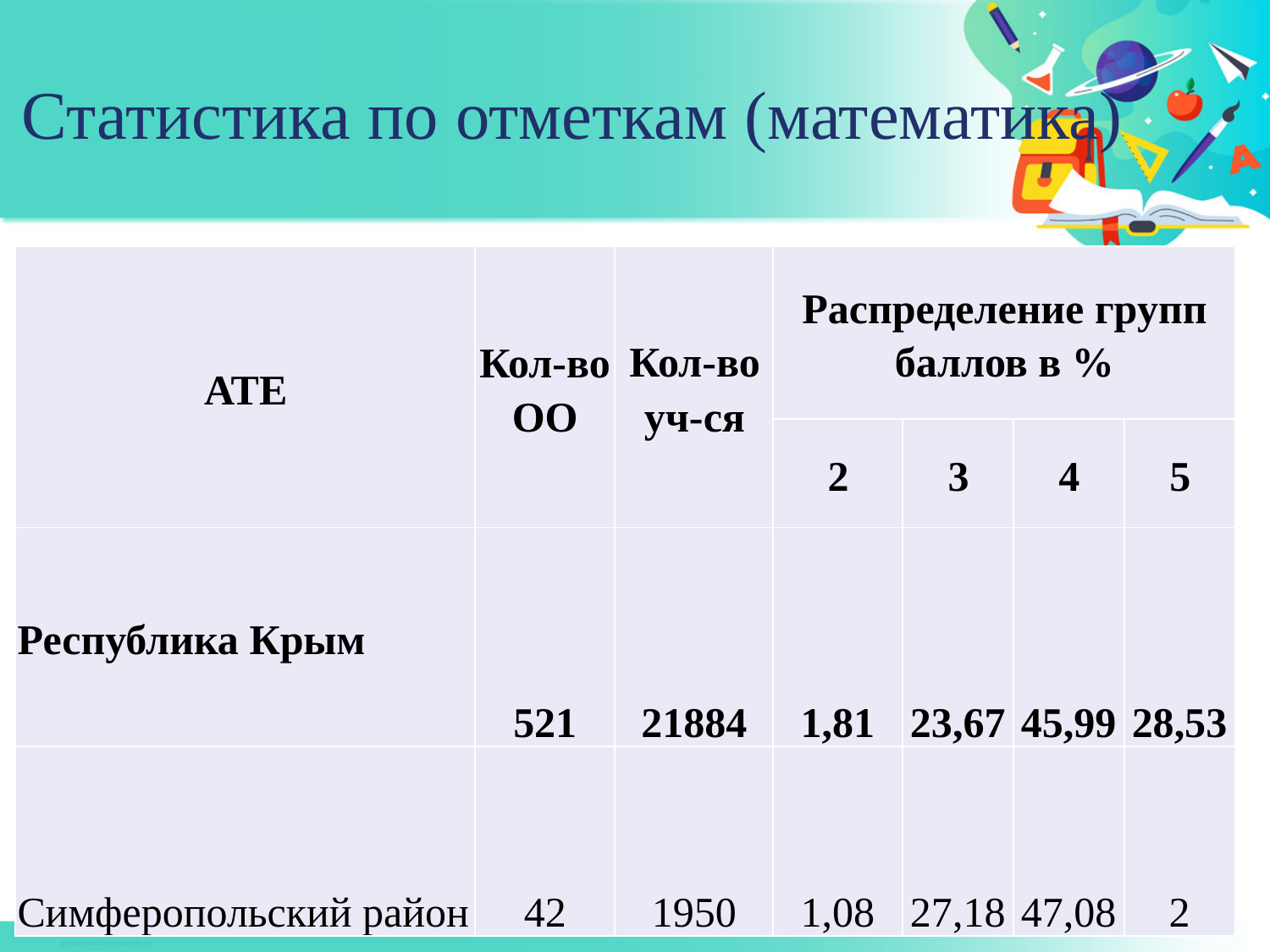

# Статистика по отметкам (математика)
| АТЕ | Кол-во ОО | Кол-во уч-ся | Распределение групп баллов в % |  |  |  |
| --- | --- | --- | --- | --- | --- | --- |
|  |  |  | 2 | 3 | 4 | 5 |
| Республика Крым | 521 | 21884 | 1,81 | 23,67 | 45,99 | 28,53 |
| Симферопольский район | 42 | 1950 | 1,08 | 27,18 | 47,08 | 2 |